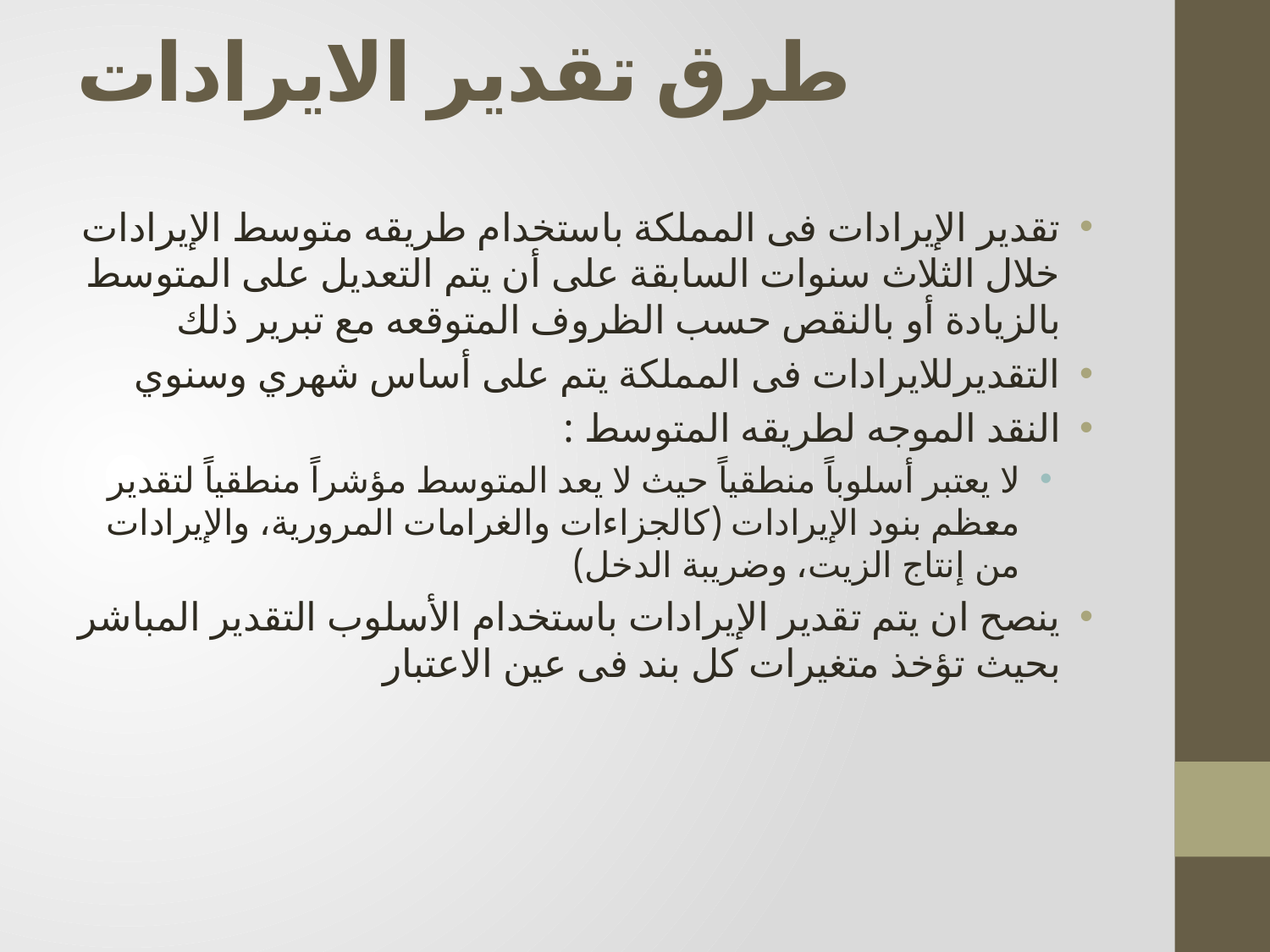

# طرق تقدير الايرادات
تقدير الإيرادات فى المملكة باستخدام طريقه متوسط الإيرادات خلال الثلاث سنوات السابقة على أن يتم التعديل على المتوسط بالزيادة أو بالنقص حسب الظروف المتوقعه مع تبرير ذلك
التقديرللايرادات فى المملكة يتم على أساس شهري وسنوي
النقد الموجه لطريقه المتوسط :
لا يعتبر أسلوباً منطقياً حيث لا يعد المتوسط مؤشراً منطقياً لتقدير معظم بنود الإيرادات (كالجزاءات والغرامات المرورية، والإيرادات من إنتاج الزيت، وضريبة الدخل)
ينصح ان يتم تقدير الإيرادات باستخدام الأسلوب التقدير المباشر بحيث تؤخذ متغيرات كل بند فى عين الاعتبار